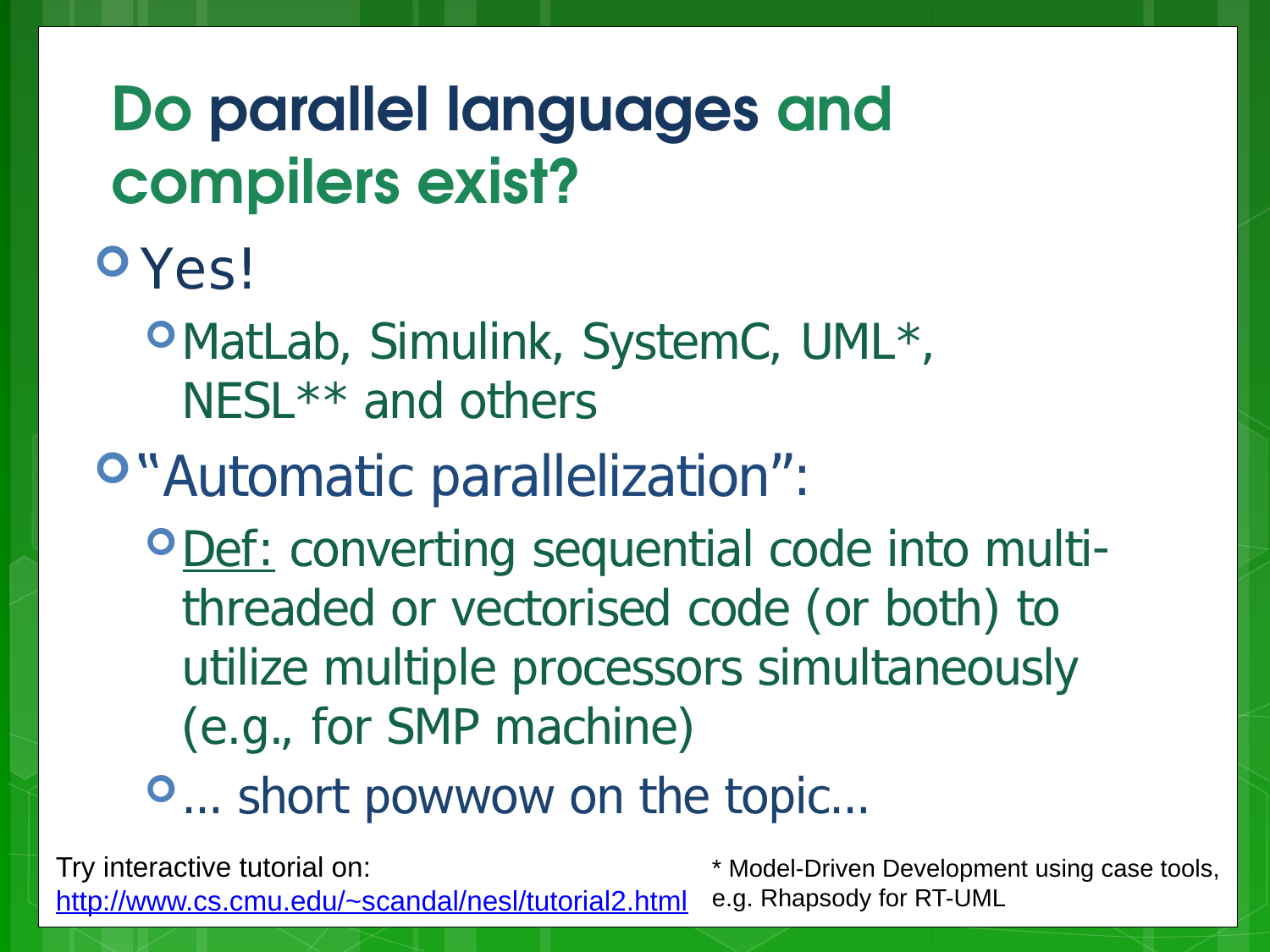

# Do parallel languages and compilers exist?
Yes!
MatLab, Simulink, SystemC, UML*,
NESL** and others
“Automatic parallelization”:
Def: converting sequential code into multi-threaded or vectorised code (or both) to utilize multiple processors simultaneously (e.g., for SMP machine)
… short powwow on the topic…
Try interactive tutorial on: http://www.cs.cmu.edu/~scandal/nesl/tutorial2.html
* Model-Driven Development using case tools, e.g. Rhapsody for RT-UML